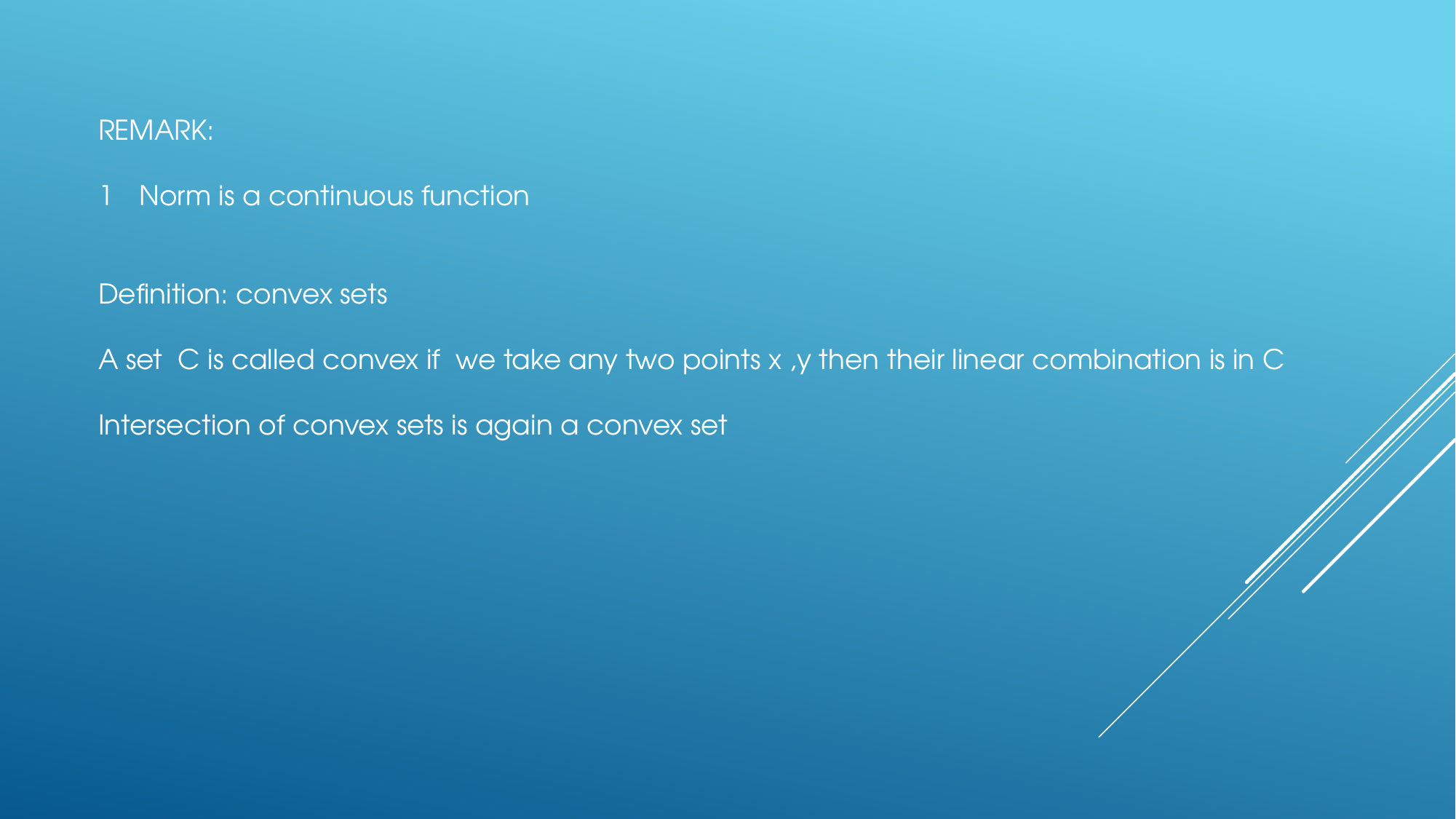

REMARK:

Norm is a continuous function

Definition: convex sets

A set  C is called convex if  we take any two points x ,y then their linear combination is in C

Intersection of convex sets is again a convex set